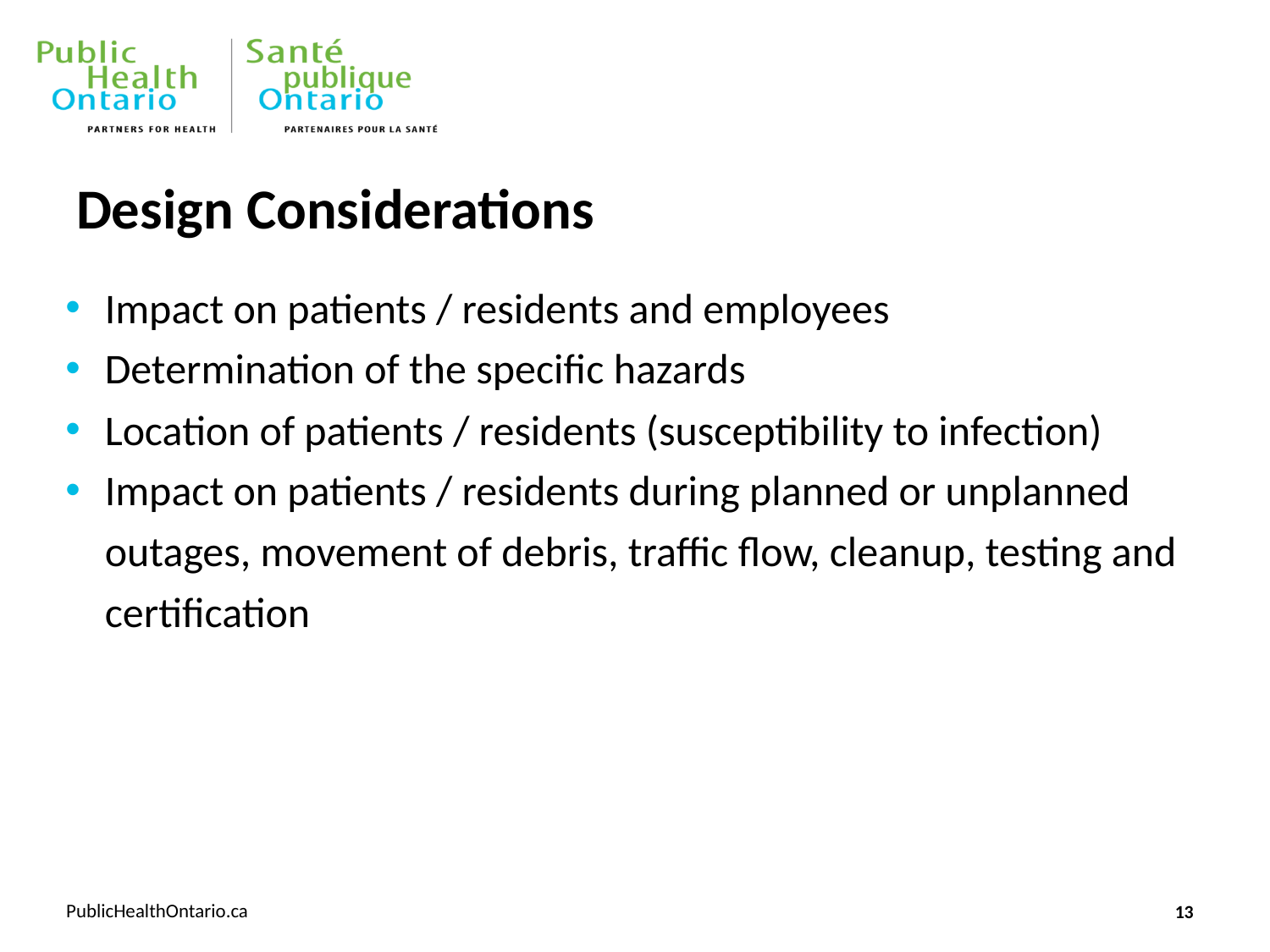

# Design Considerations
Impact on patients / residents and employees
Determination of the specific hazards
Location of patients / residents (susceptibility to infection)
Impact on patients / residents during planned or unplanned outages, movement of debris, traffic flow, cleanup, testing and certification
13